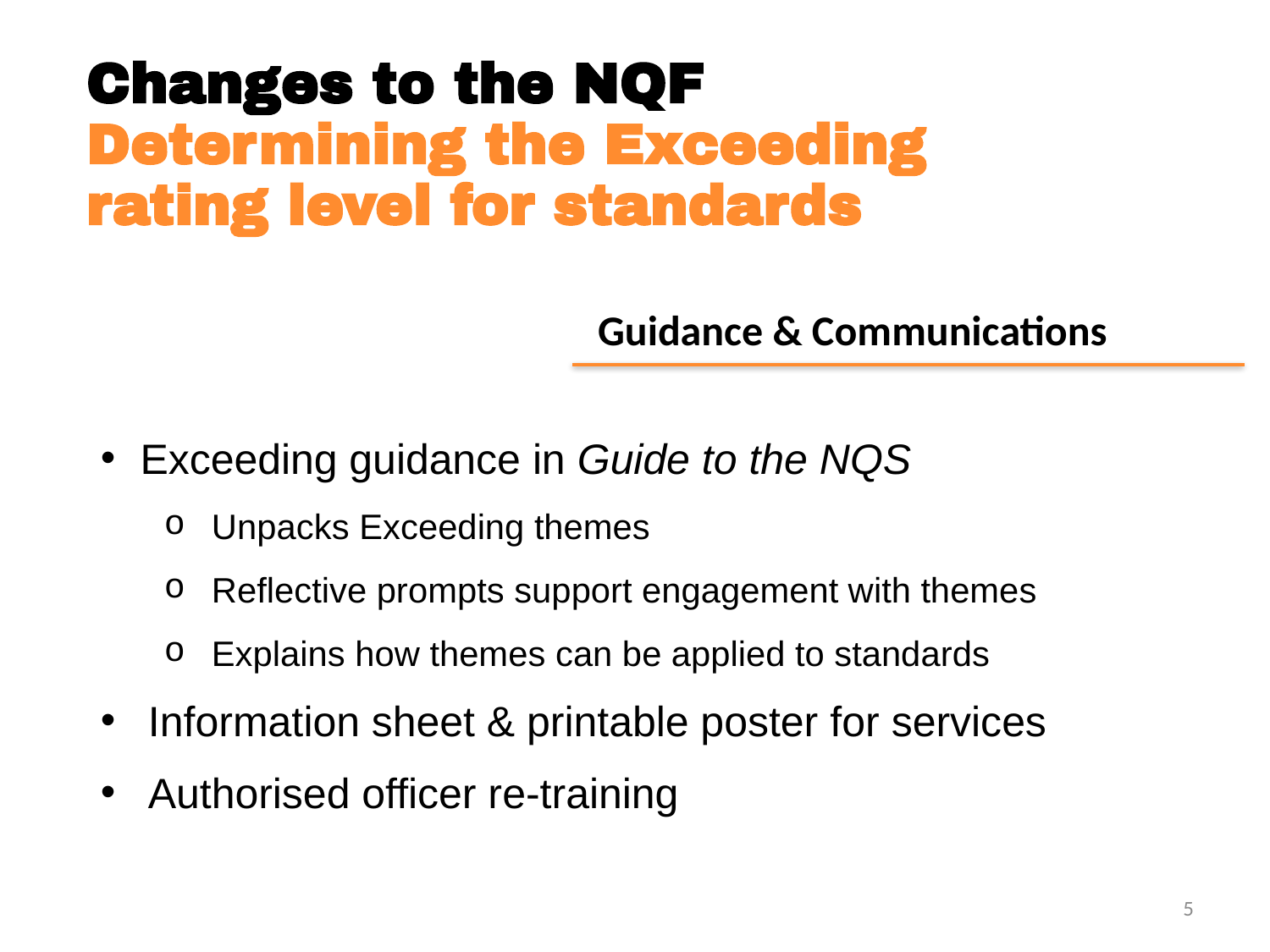

Changes to the NQF
Determining the Exceeding rating level for standards
Guidance & Communications
Exceeding guidance in Guide to the NQS
Unpacks Exceeding themes
Reflective prompts support engagement with themes
Explains how themes can be applied to standards
Information sheet & printable poster for services
Authorised officer re-training
5